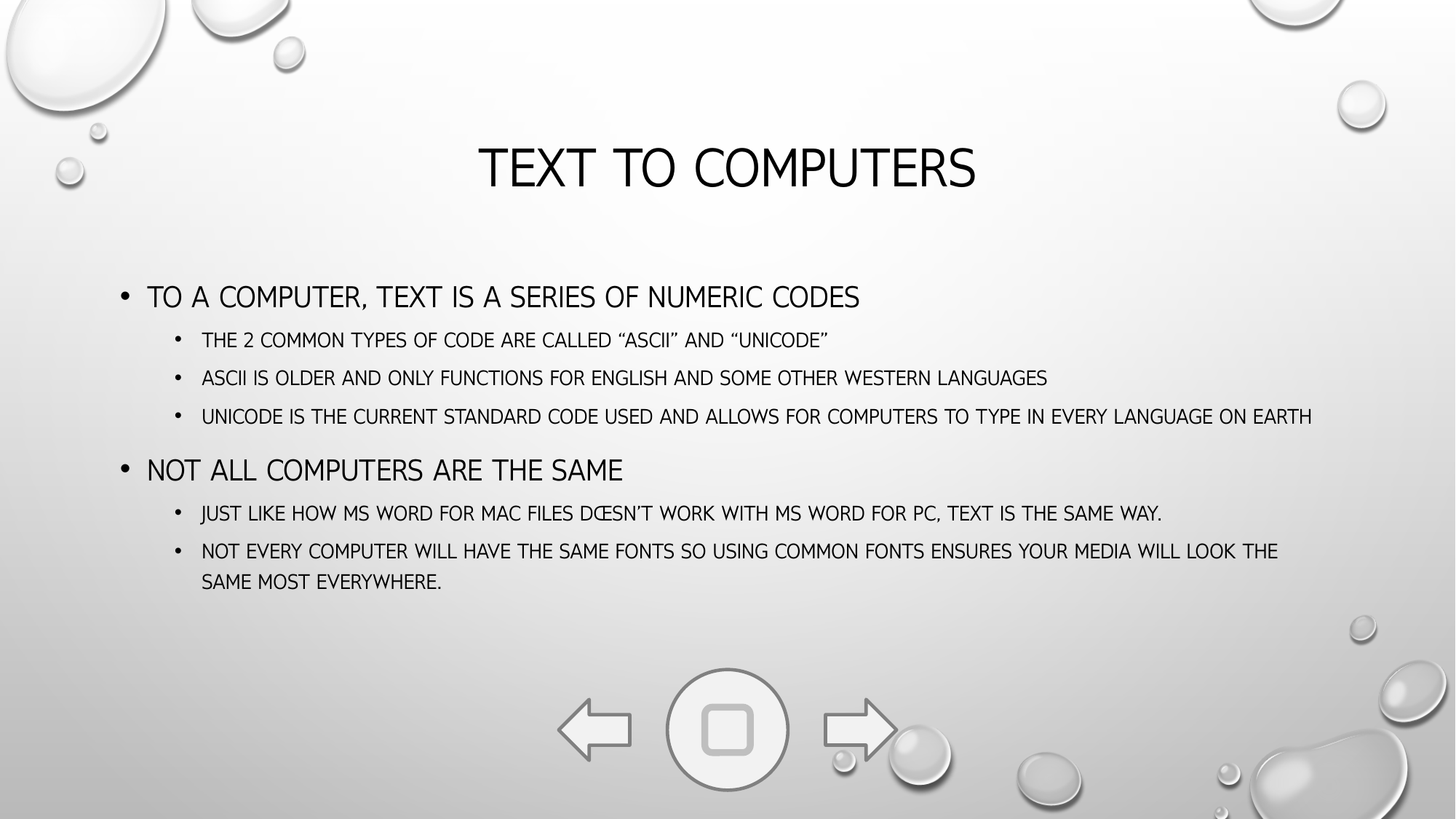

# Text to computers
To a computer, text is a series of numeric codes
The 2 common types of code are called “ASCII” and “Unicode”
ASCII is older and only functions for English and some other western languages
Unicode is the current standard code used and allows for computers to type in every language on earth
Not all computers are the same
Just like how MS Word for Mac files doesn’t work with MS Word for pc, text is the same way.
Not every computer will have the same fonts so using common fonts ensures your media will look the same most everywhere.